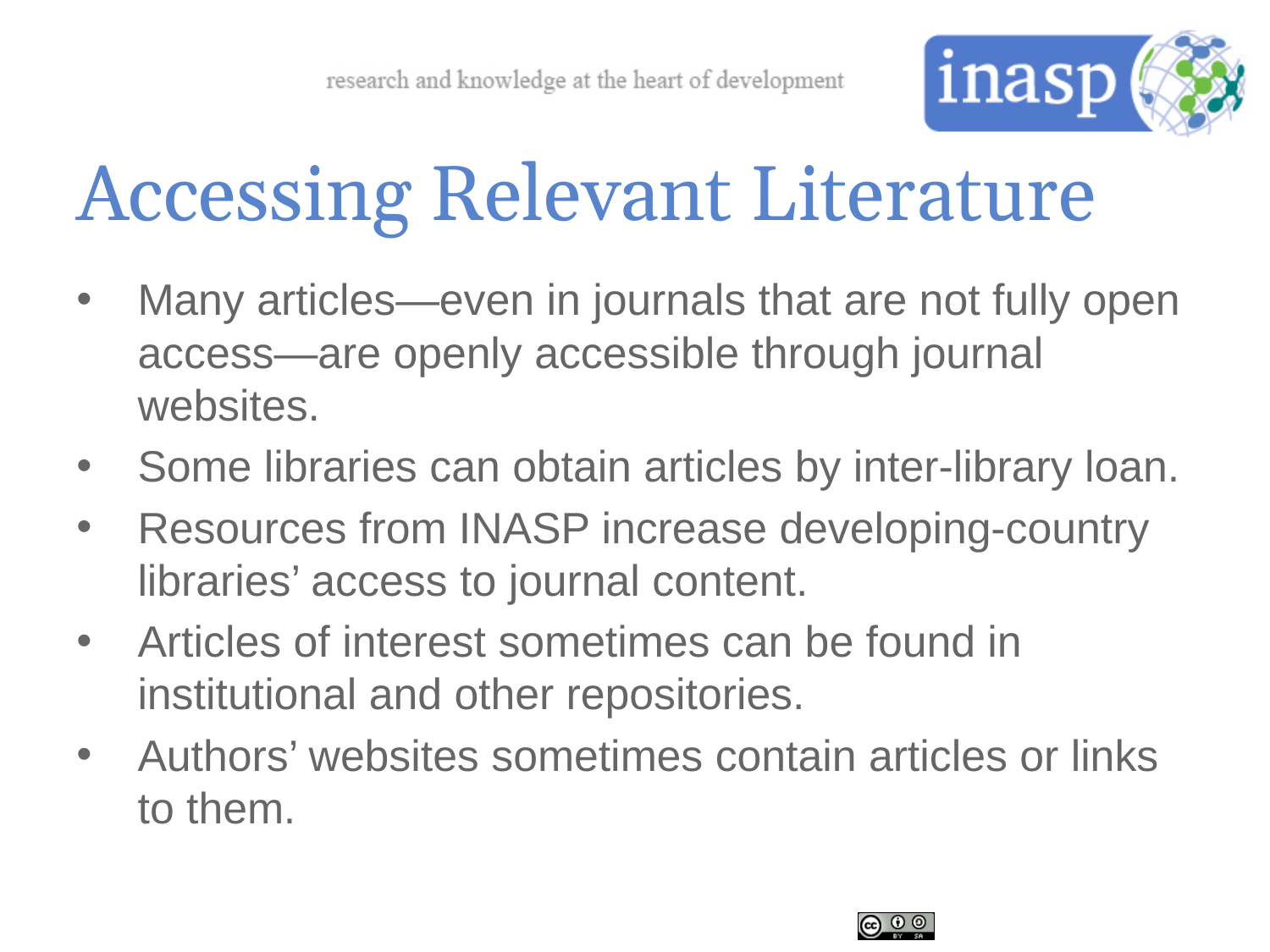

# Accessing Relevant Literature
Many articles—even in journals that are not fully open access—are openly accessible through journal websites.
Some libraries can obtain articles by inter-library loan.
Resources from INASP increase developing-country libraries’ access to journal content.
Articles of interest sometimes can be found in institutional and other repositories.
Authors’ websites sometimes contain articles or links to them.